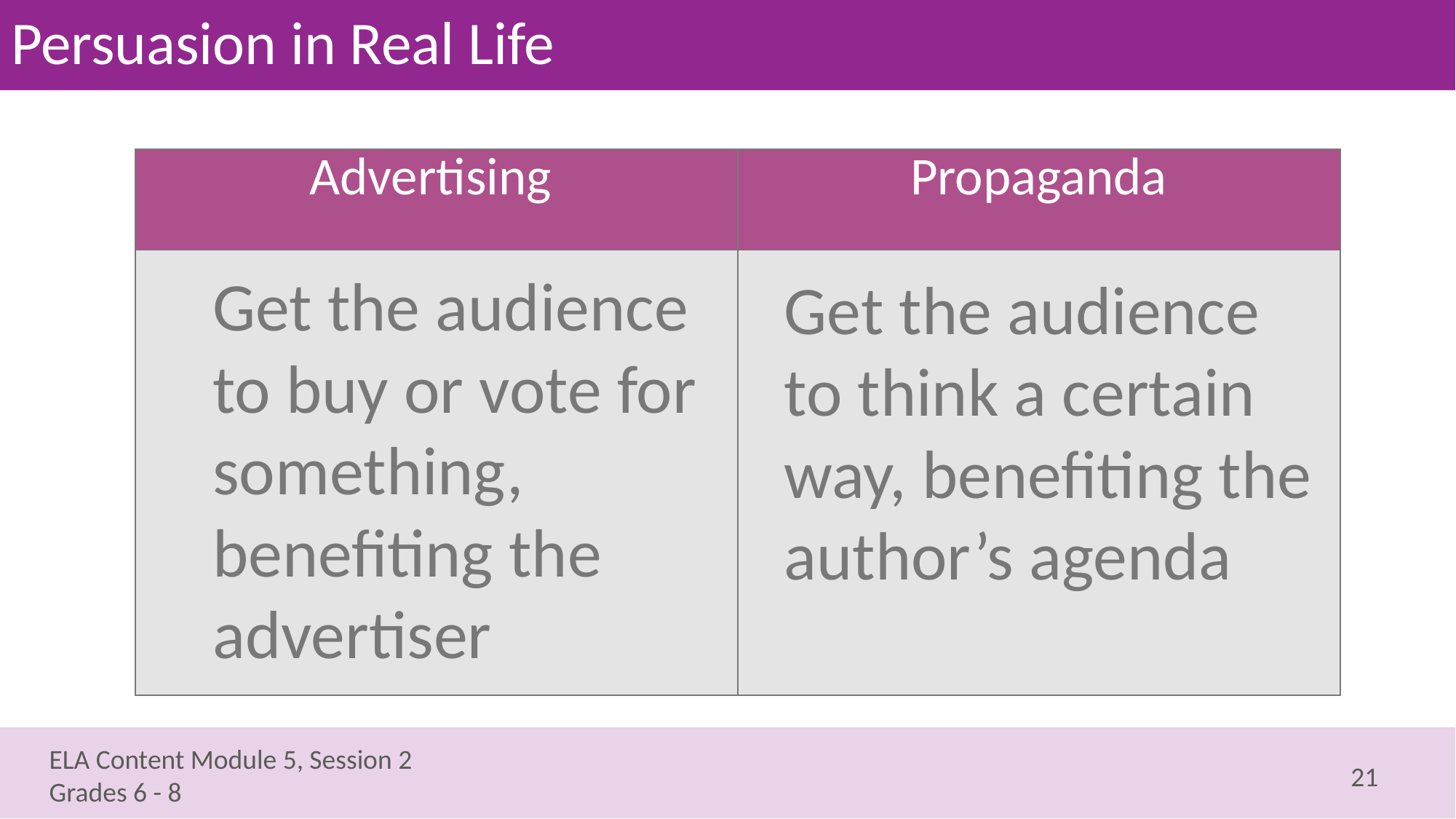

# Persuasion in Real Life
| Advertising | Propaganda |
| --- | --- |
|  |  |
Get the audience to buy or vote for something, benefiting the advertiser
Get the audience to think a certain way, benefiting the author’s agenda
21